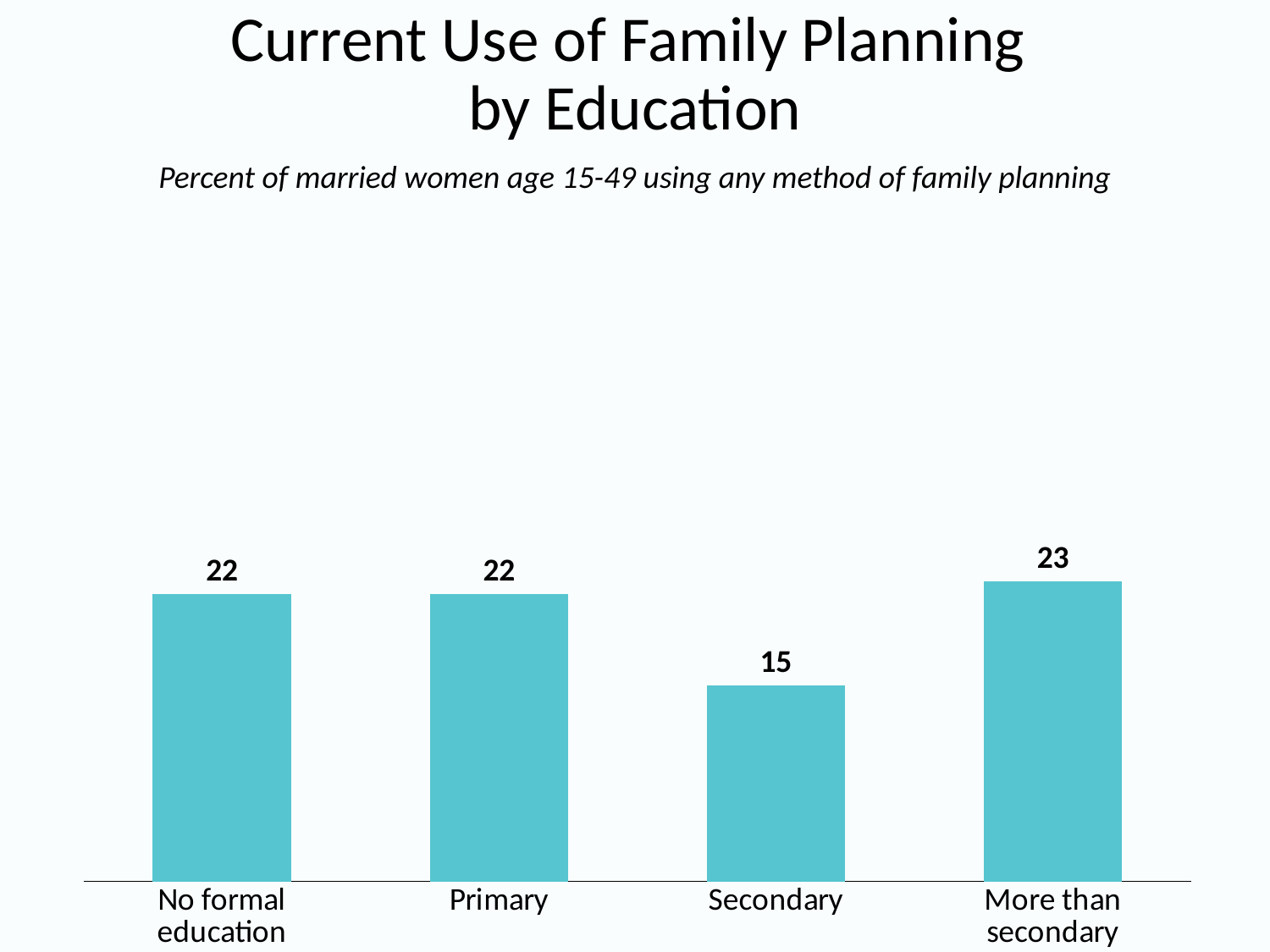

# Current Use of Family Planning by Education
Percent of married women age 15-49 using any method of family planning

### Chart

| Category | Series 1 |
|---|---|
| No formal education | 22.0 |
| Primary | 22.0 |
| Secondary | 15.0 |
| More than secondary | 23.0 |